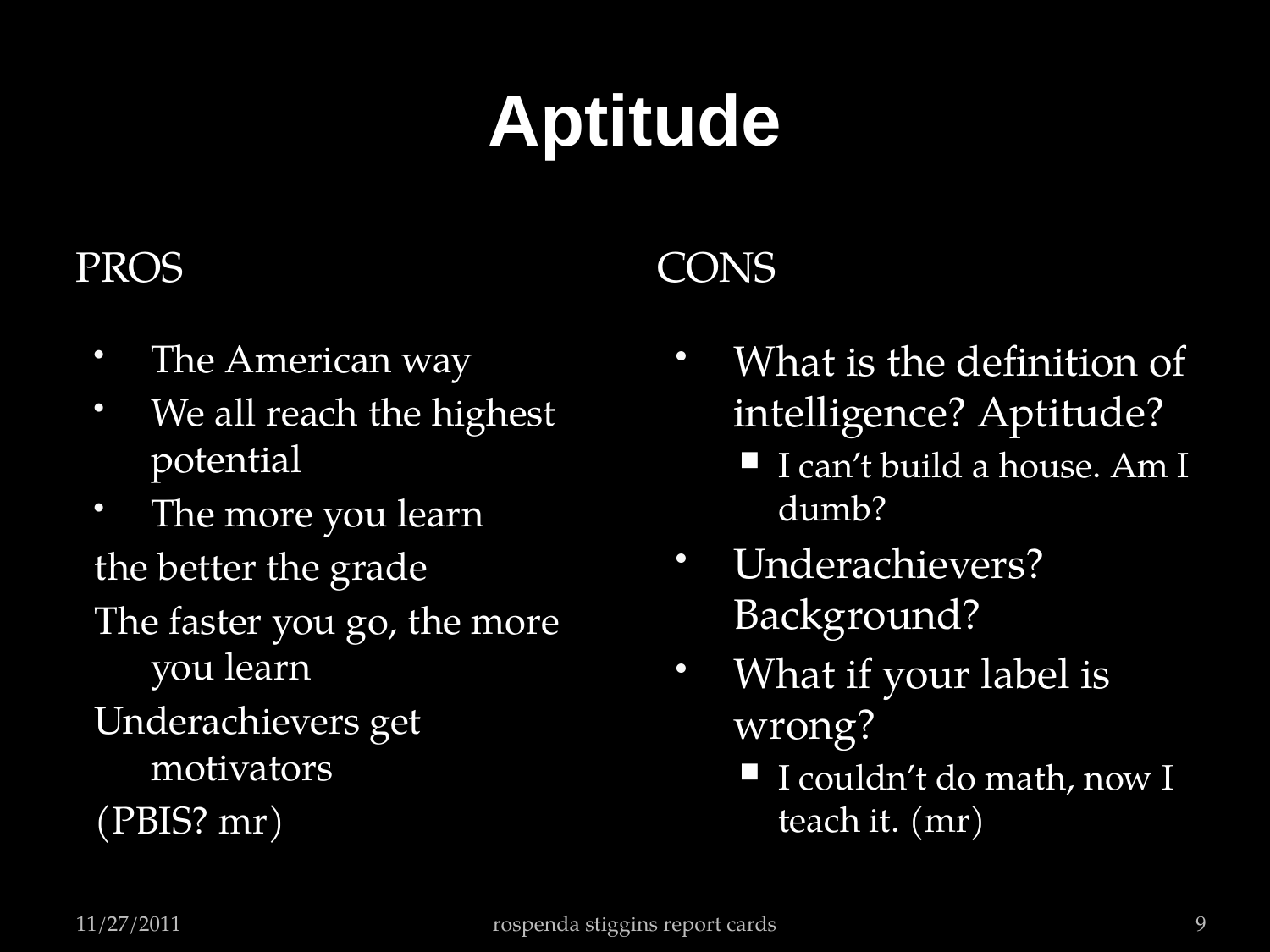

# Aptitude
Pros
Cons
The American way
We all reach the highest potential
The more you learn
the better the grade
The faster you go, the more you learn
Underachievers get motivators
(PBIS? mr)
What is the definition of intelligence? Aptitude?
I can’t build a house. Am I dumb?
Underachievers? Background?
What if your label is wrong?
I couldn’t do math, now I teach it. (mr)

11/27/2011
rospenda stiggins report cards
9